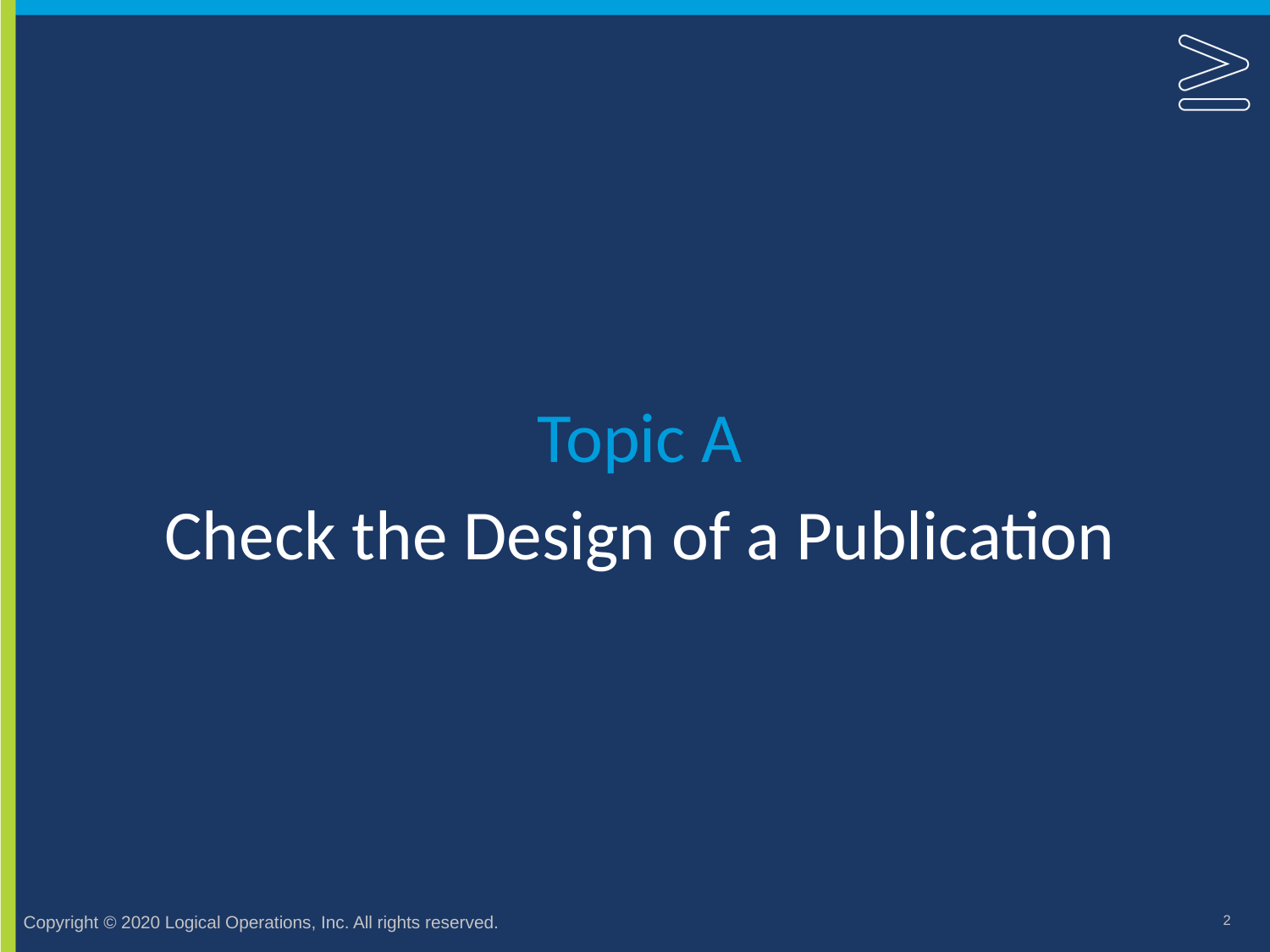

Topic A
# Check the Design of a Publication
2